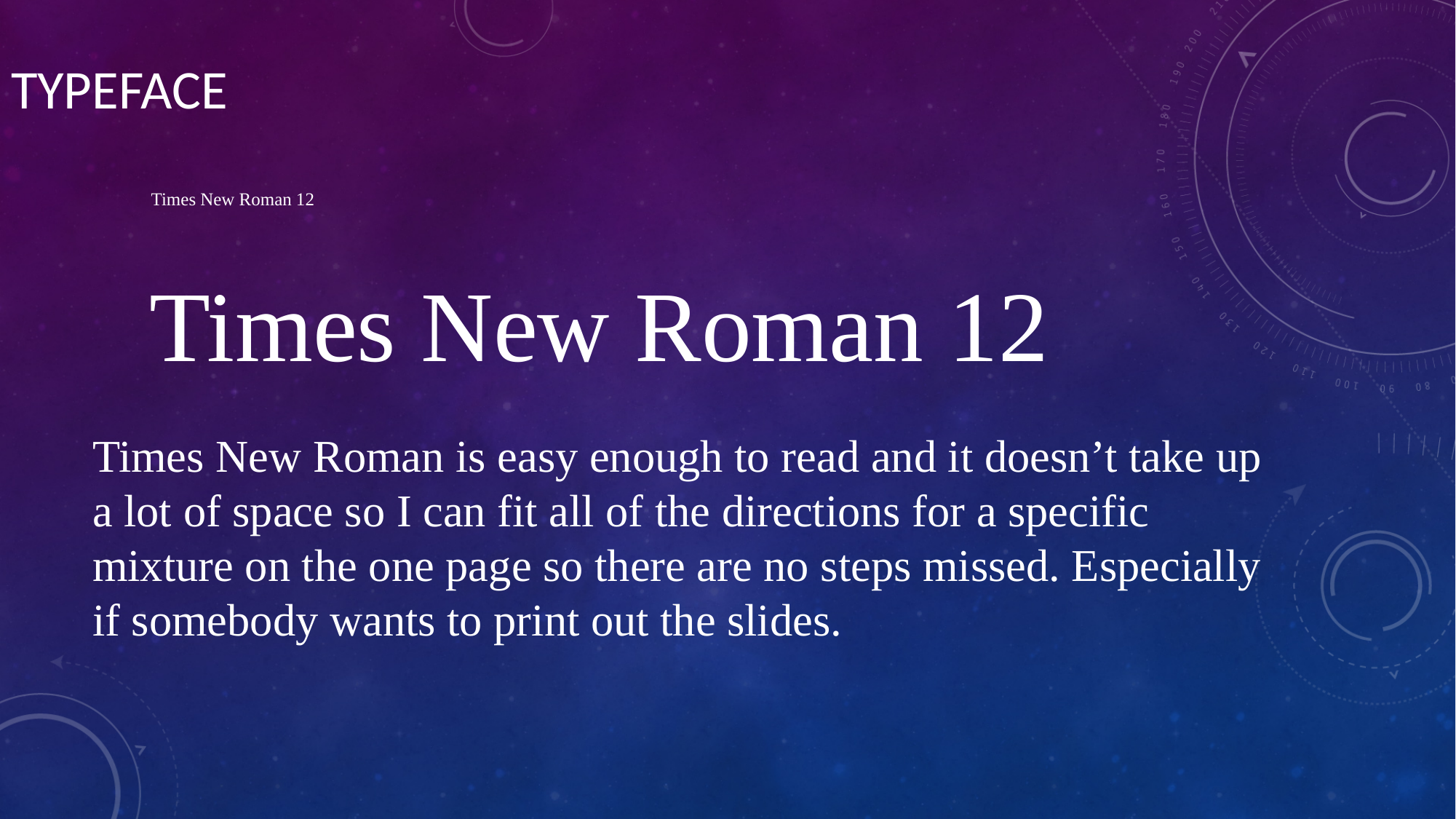

# Typeface
Times New Roman 12

Times New Roman 12

Times New Roman is easy enough to read and it doesn’t take up a lot of space so I can fit all of the directions for a specific mixture on the one page so there are no steps missed. Especially if somebody wants to print out the slides.